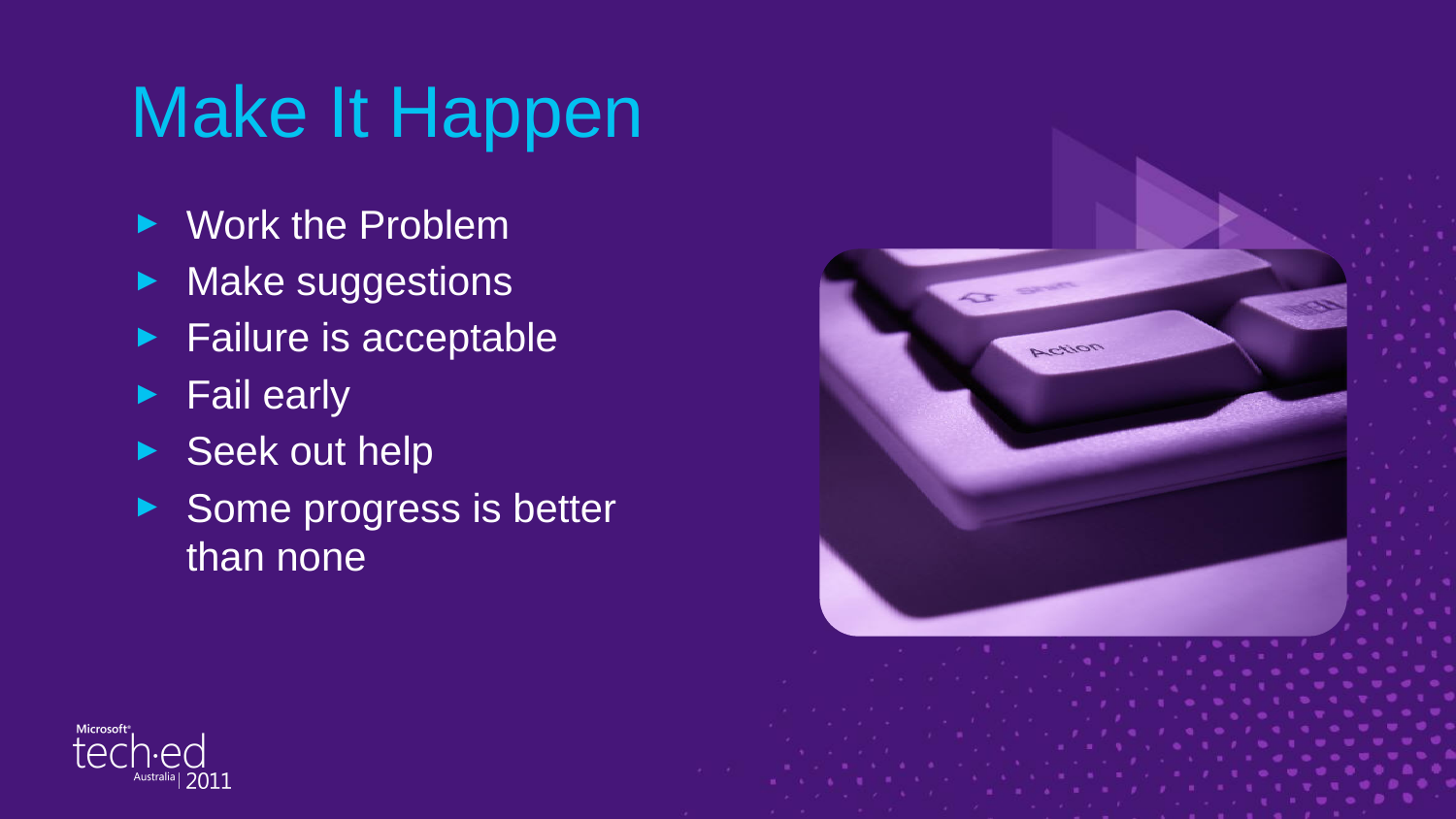

# Make It Happen
Work the Problem
Make suggestions
Failure is acceptable
Fail early
Seek out help
Some progress is better than none